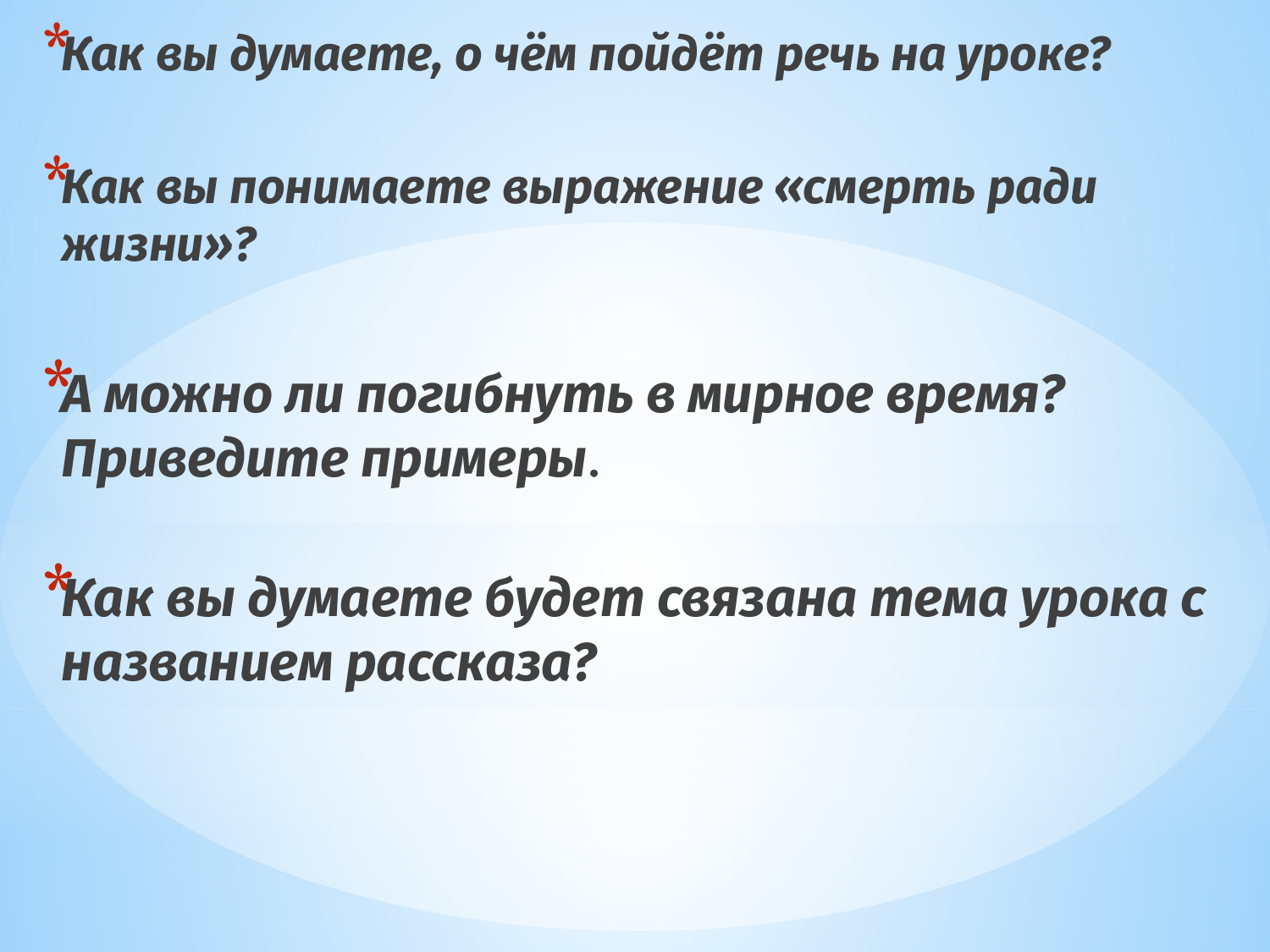

Как вы думаете, о чём пойдёт речь на уроке?
Как вы понимаете выражение «смерть ради жизни»?

А можно ли погибнуть в мирное время? Приведите примеры.
Как вы думаете будет связана тема урока с названием рассказа?
#